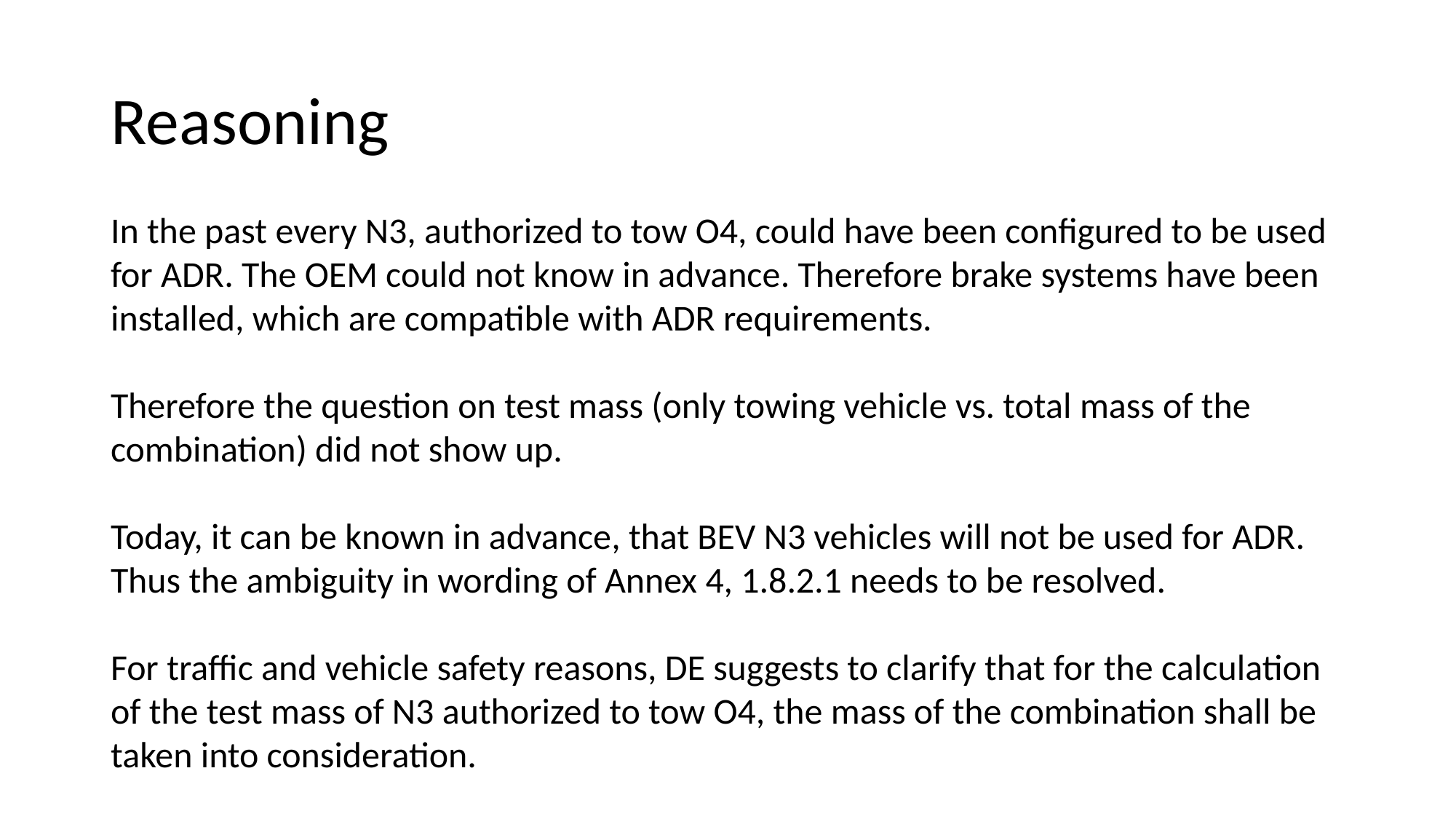

# Reasoning
In the past every N3, authorized to tow O4, could have been configured to be used for ADR. The OEM could not know in advance. Therefore brake systems have been installed, which are compatible with ADR requirements.

Therefore the question on test mass (only towing vehicle vs. total mass of the combination) did not show up.

Today, it can be known in advance, that BEV N3 vehicles will not be used for ADR. Thus the ambiguity in wording of Annex 4, 1.8.2.1 needs to be resolved.

For traffic and vehicle safety reasons, DE suggests to clarify that for the calculation of the test mass of N3 authorized to tow O4, the mass of the combination shall be taken into consideration.